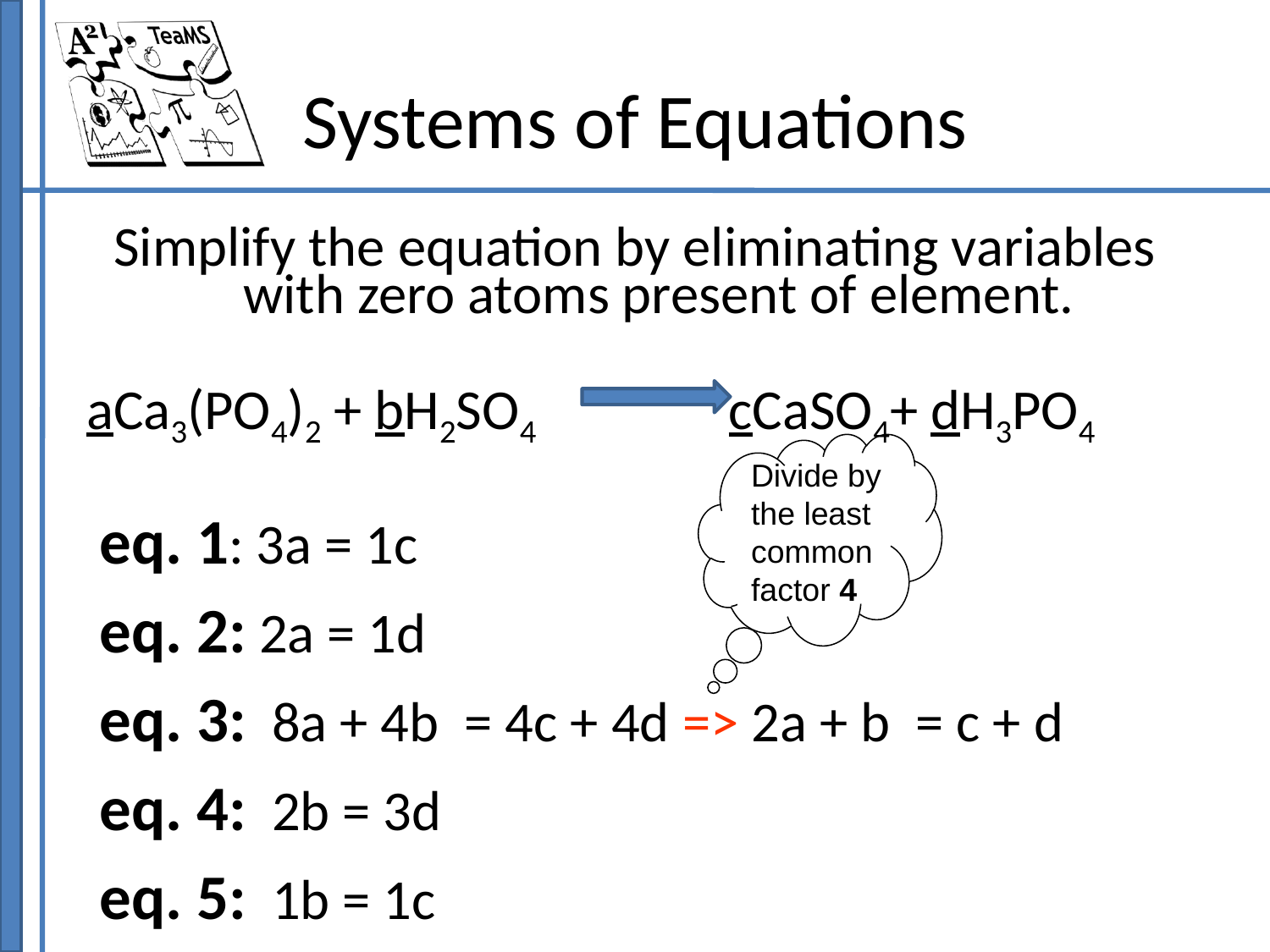

Systems of Equations
Simplify the equation by eliminating variables with zero atoms present of element.
aCa3(PO4)2 + bH2SO4                          cCaSO4+ dH3PO4
 eq. 1: 3a = 1c
 eq. 2: 2a = 1d
 eq. 3:  8a + 4b  = 4c + 4d => 2a + b  = c + d
 eq. 4:  2b = 3d
 eq. 5:  1b = 1c

Divide by the least common factor 4